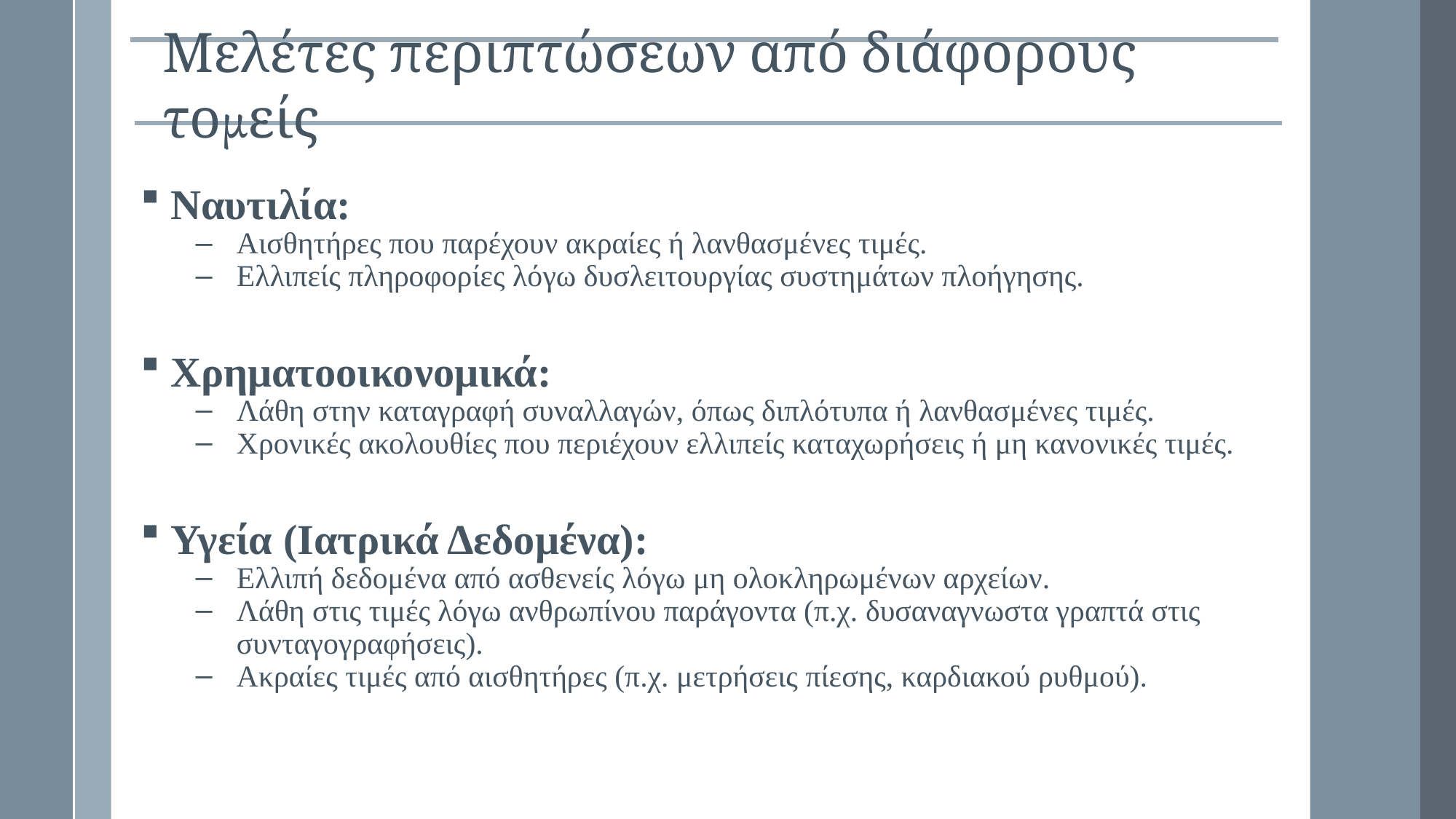

Μελέτες περιπτώσεων από διάφορους τομείς
Ναυτιλία:
Αισθητήρες που παρέχουν ακραίες ή λανθασμένες τιμές.
Ελλιπείς πληροφορίες λόγω δυσλειτουργίας συστημάτων πλοήγησης.

Χρηματοοικονομικά:
Λάθη στην καταγραφή συναλλαγών, όπως διπλότυπα ή λανθασμένες τιμές.
Χρονικές ακολουθίες που περιέχουν ελλιπείς καταχωρήσεις ή μη κανονικές τιμές.

Υγεία (Ιατρικά Δεδομένα):
Ελλιπή δεδομένα από ασθενείς λόγω μη ολοκληρωμένων αρχείων.
Λάθη στις τιμές λόγω ανθρωπίνου παράγοντα (π.χ. δυσαναγνωστα γραπτά στις συνταγογραφήσεις).
Ακραίες τιμές από αισθητήρες (π.χ. μετρήσεις πίεσης, καρδιακού ρυθμού).